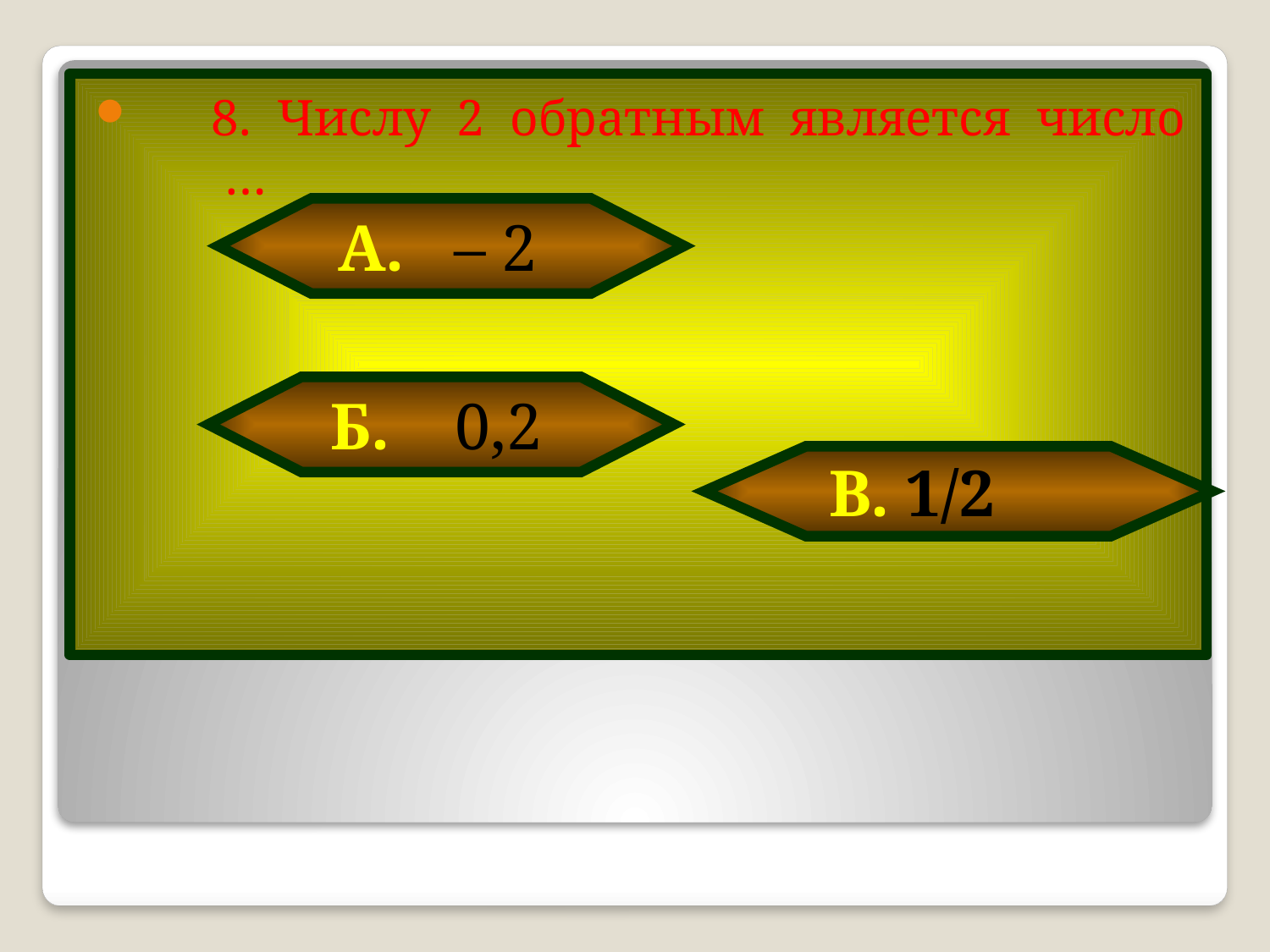

8.  Числу  2  обратным  является  число  …

А.   – 2
Б.    0,2
В. 1/2
#